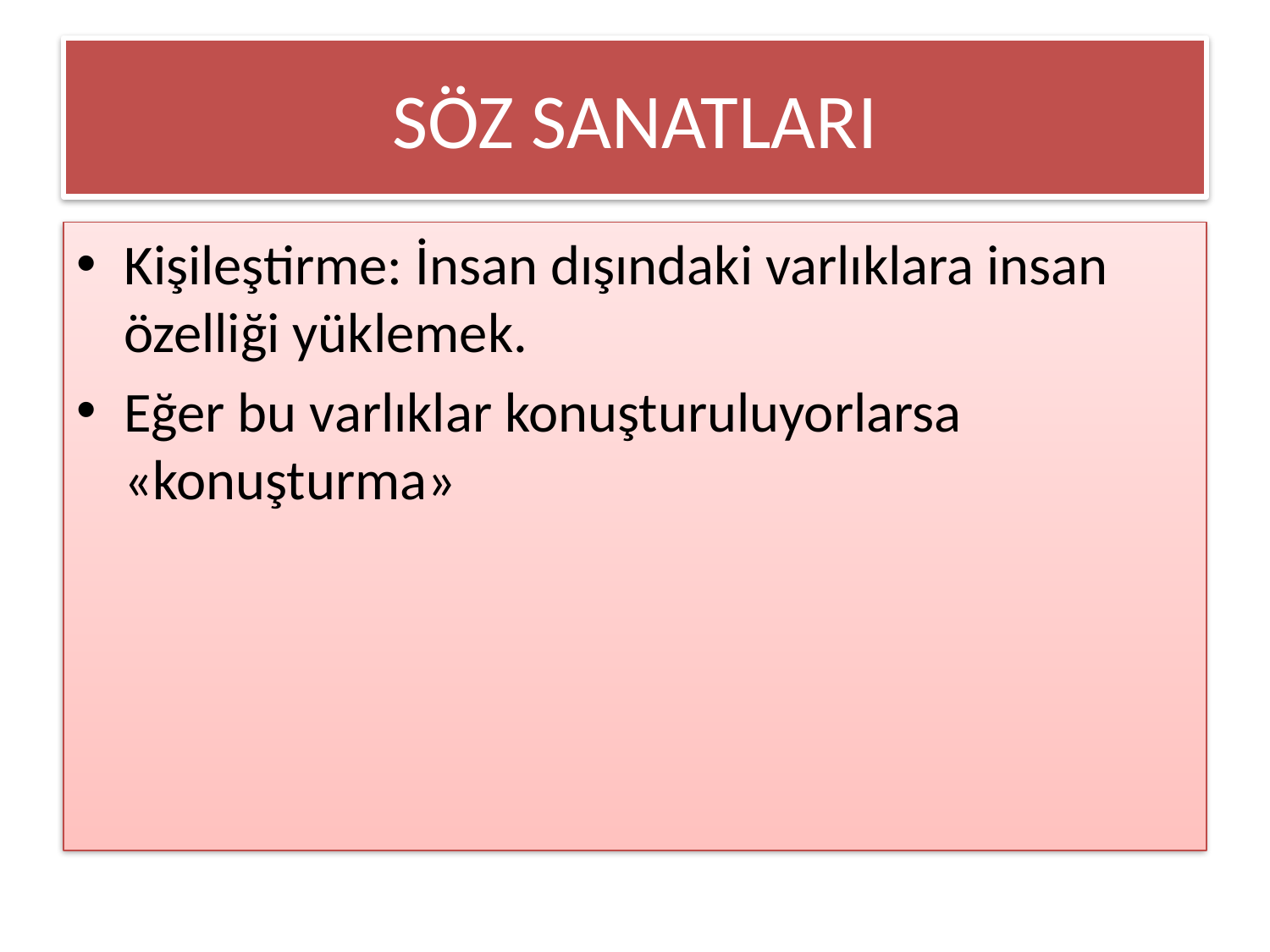

# SÖZ SANATLARI
Kişileştirme: İnsan dışındaki varlıklara insan özelliği yüklemek.
Eğer bu varlıklar konuşturuluyorlarsa «konuşturma»